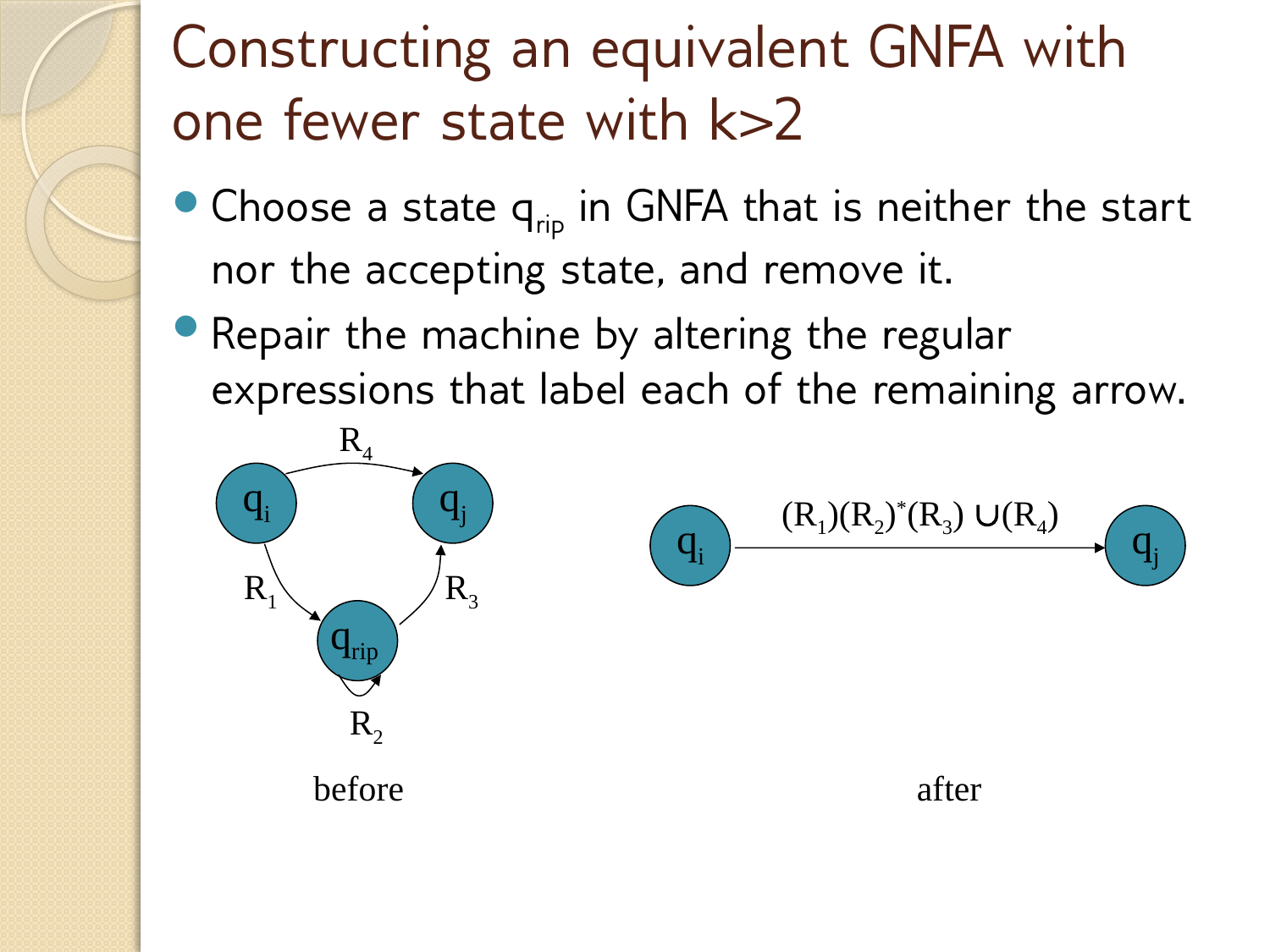

# Constructing an equivalent GNFA with one fewer state with k>2
Choose a state qrip in GNFA that is neither the start nor the accepting state, and remove it.
Repair the machine by altering the regular expressions that label each of the remaining arrow.
R4

qi

qj
R1
R3

qrip

R2
(R1)(R2)*(R3) ∪(R4)

qi

qj

before
after